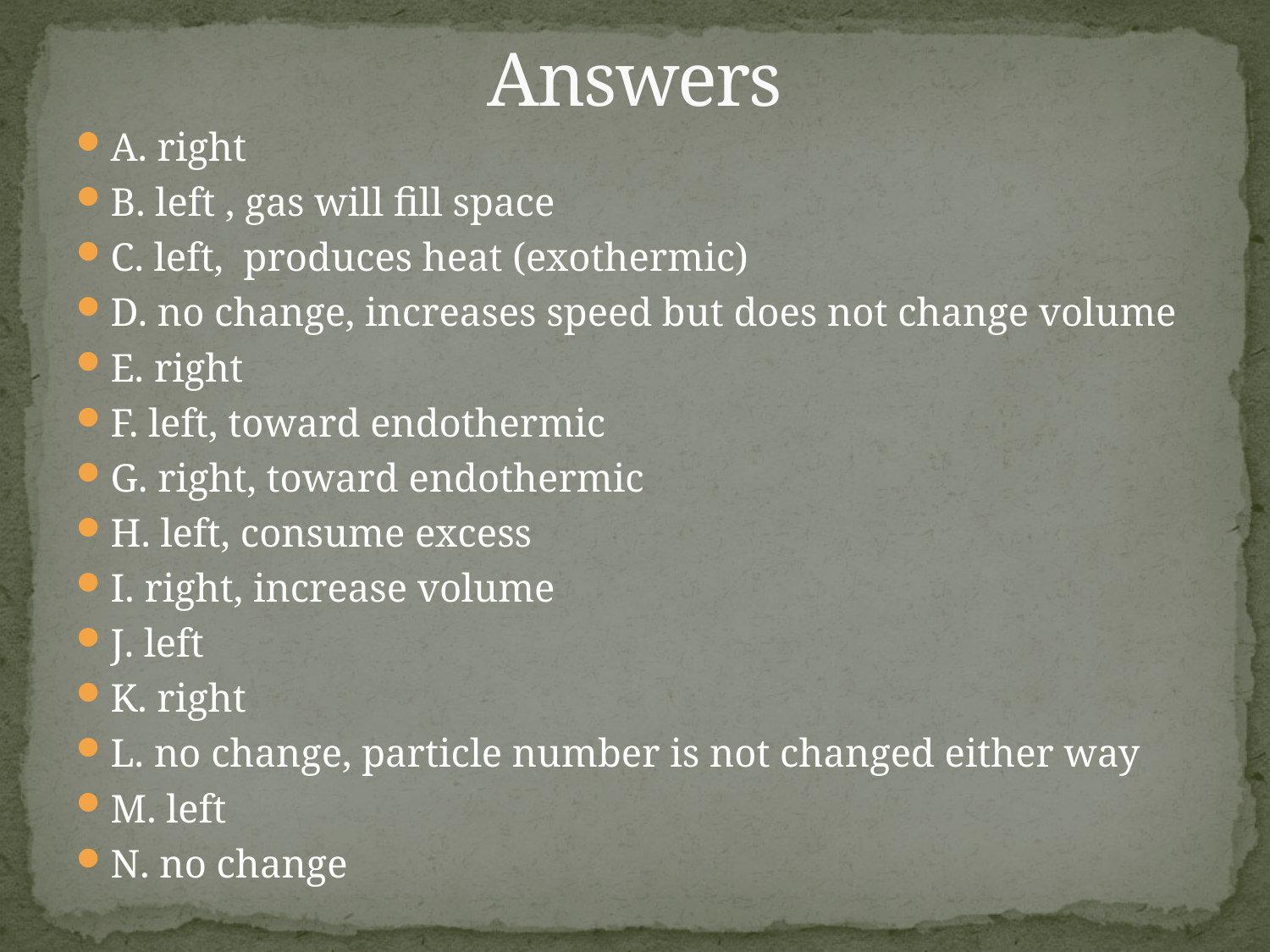

# Answers
A. right
B. left , gas will fill space
C. left,  produces heat (exothermic)
D. no change, increases speed but does not change volume
E. right
F. left, toward endothermic
G. right, toward endothermic
H. left, consume excess
I. right, increase volume
J. left
K. right
L. no change, particle number is not changed either way
M. left
N. no change